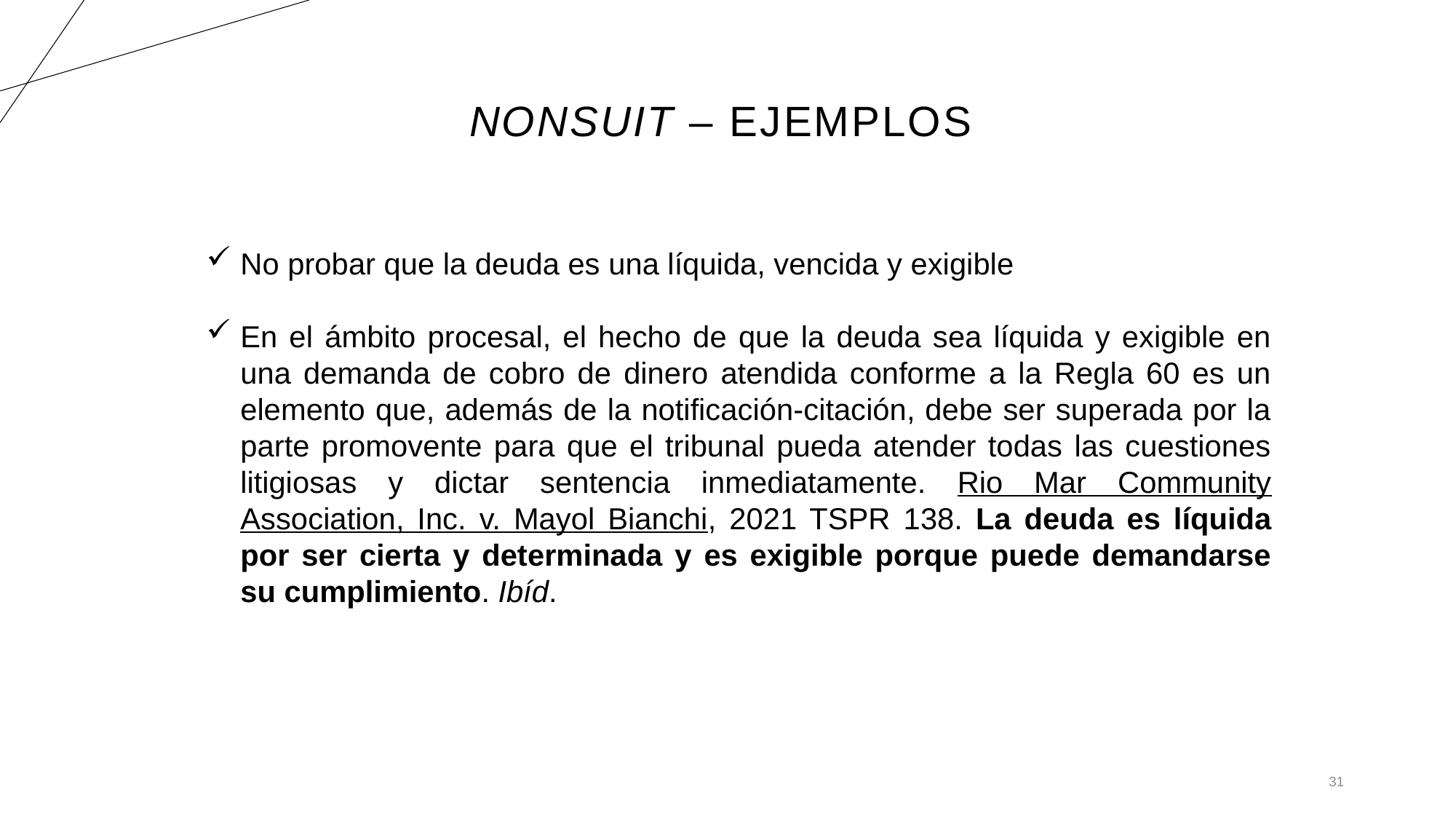

# Nonsuit – ejemplos
No probar que la deuda es una líquida, vencida y exigible

En el ámbito procesal, el hecho de que la deuda sea líquida y exigible en una demanda de cobro de dinero atendida conforme a la Regla 60 es un elemento que, además de la notificación-citación, debe ser superada por la parte promovente para que el tribunal pueda atender todas las cuestiones litigiosas y dictar sentencia inmediatamente. Rio Mar Community Association, Inc. v. Mayol Bianchi, 2021 TSPR 138. La deuda es líquida por ser cierta y determinada y es exigible porque puede demandarse su cumplimiento. Ibíd.

31